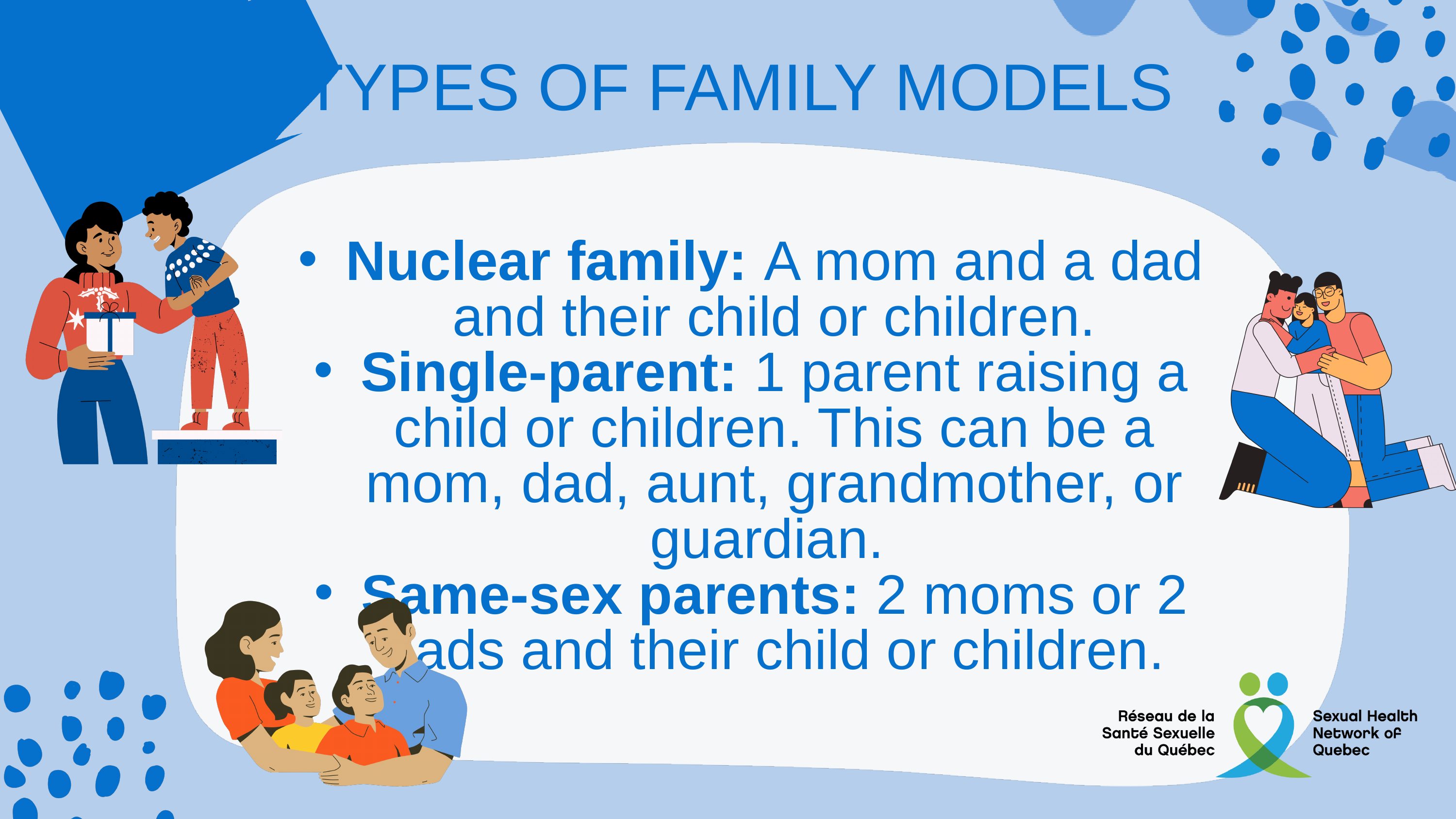

TYPES OF FAMILY MODELS

Nuclear family: A mom and a dad and their child or children.
Single-parent: 1 parent raising a child or children. This can be a mom, dad, aunt, grandmother, or guardian.
Same-sex parents: 2 moms or 2 dads and their child or children.